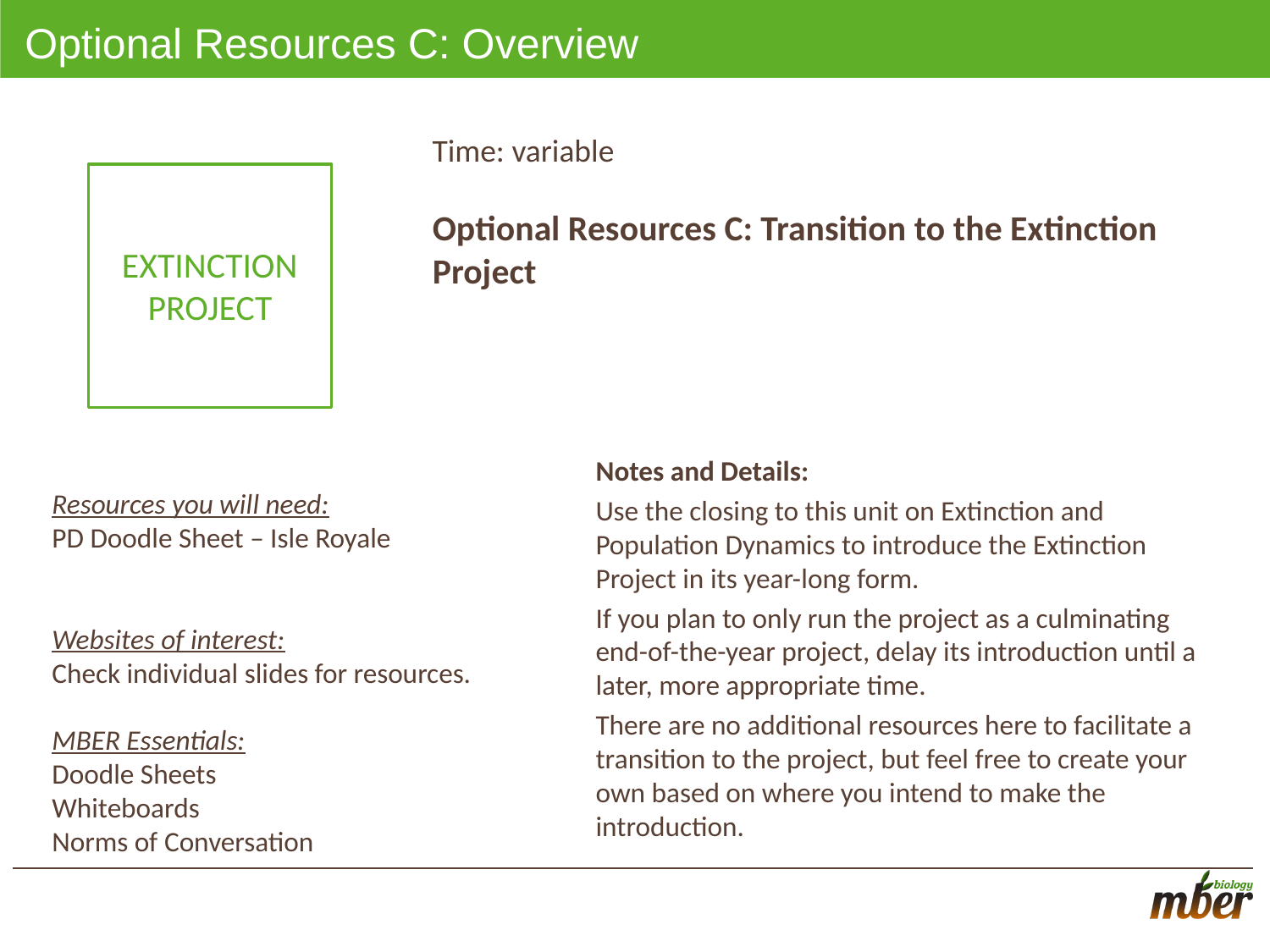

# Optional Resources C: Overview
Time: variable

EXTINCTION
PROJECT
Optional Resources C: Transition to the Extinction Project

Notes and Details:
Use the closing to this unit on Extinction and Population Dynamics to introduce the Extinction Project in its year-long form.
If you plan to only run the project as a culminating end-of-the-year project, delay its introduction until a later, more appropriate time.
There are no additional resources here to facilitate a transition to the project, but feel free to create your own based on where you intend to make the introduction.
Resources you will need:
PD Doodle Sheet – Isle Royale

Websites of interest:
Check individual slides for resources.

MBER Essentials:
Doodle Sheets
Whiteboards
Norms of Conversation